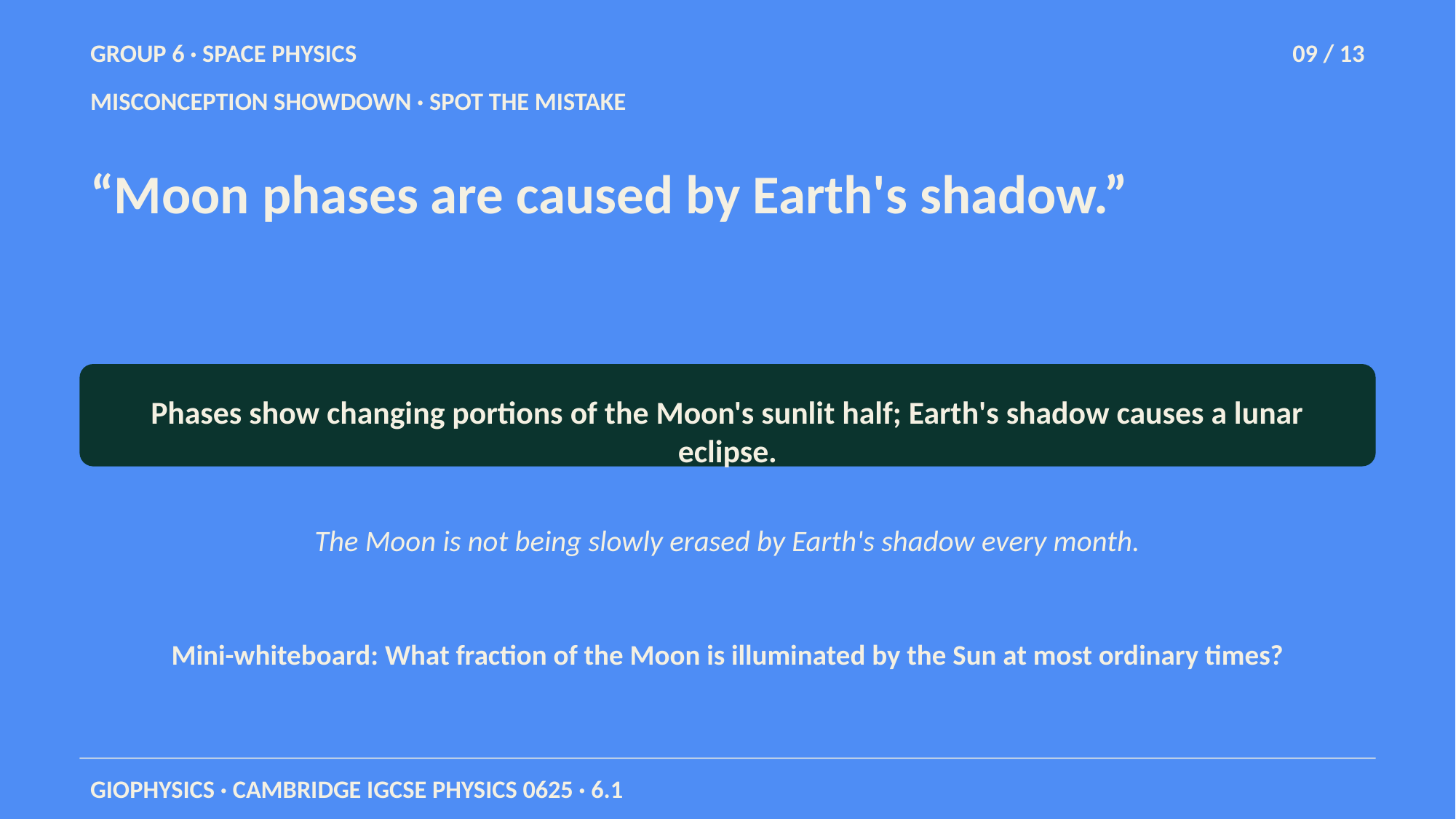

GROUP 6 · SPACE PHYSICS
09 / 13
MISCONCEPTION SHOWDOWN · SPOT THE MISTAKE
“Moon phases are caused by Earth's shadow.”

Phases show changing portions of the Moon's sunlit half; Earth's shadow causes a lunar eclipse.
The Moon is not being slowly erased by Earth's shadow every month.
Mini-whiteboard: What fraction of the Moon is illuminated by the Sun at most ordinary times?

GIOPHYSICS · CAMBRIDGE IGCSE PHYSICS 0625 · 6.1